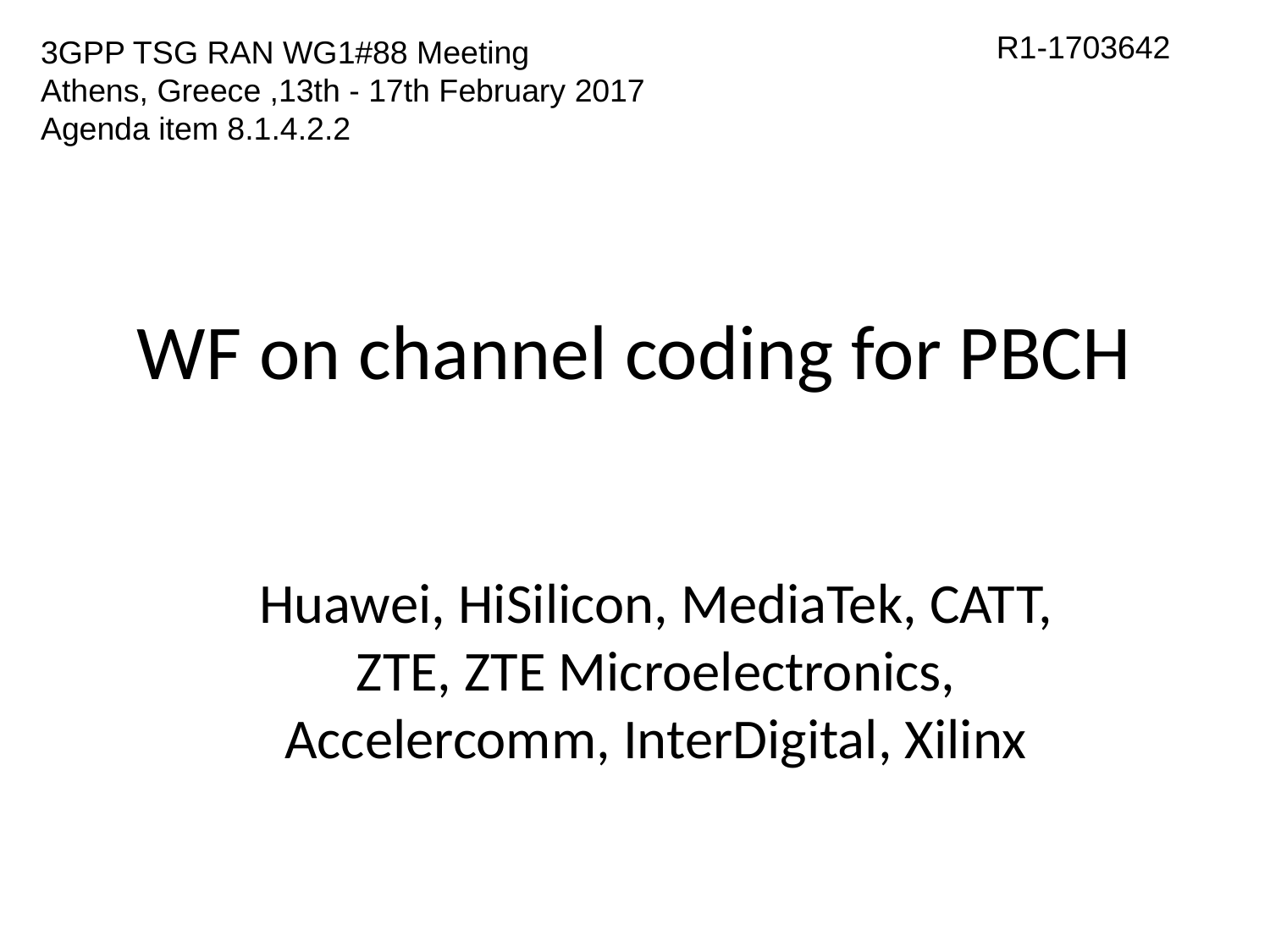

R1-1703642
3GPP TSG RAN WG1#88 Meeting
Athens, Greece ,13th - 17th February 2017
Agenda item 8.1.4.2.2
WF on channel coding for PBCH
Huawei, HiSilicon, MediaTek, CATT, ZTE, ZTE Microelectronics, Accelercomm, InterDigital, Xilinx